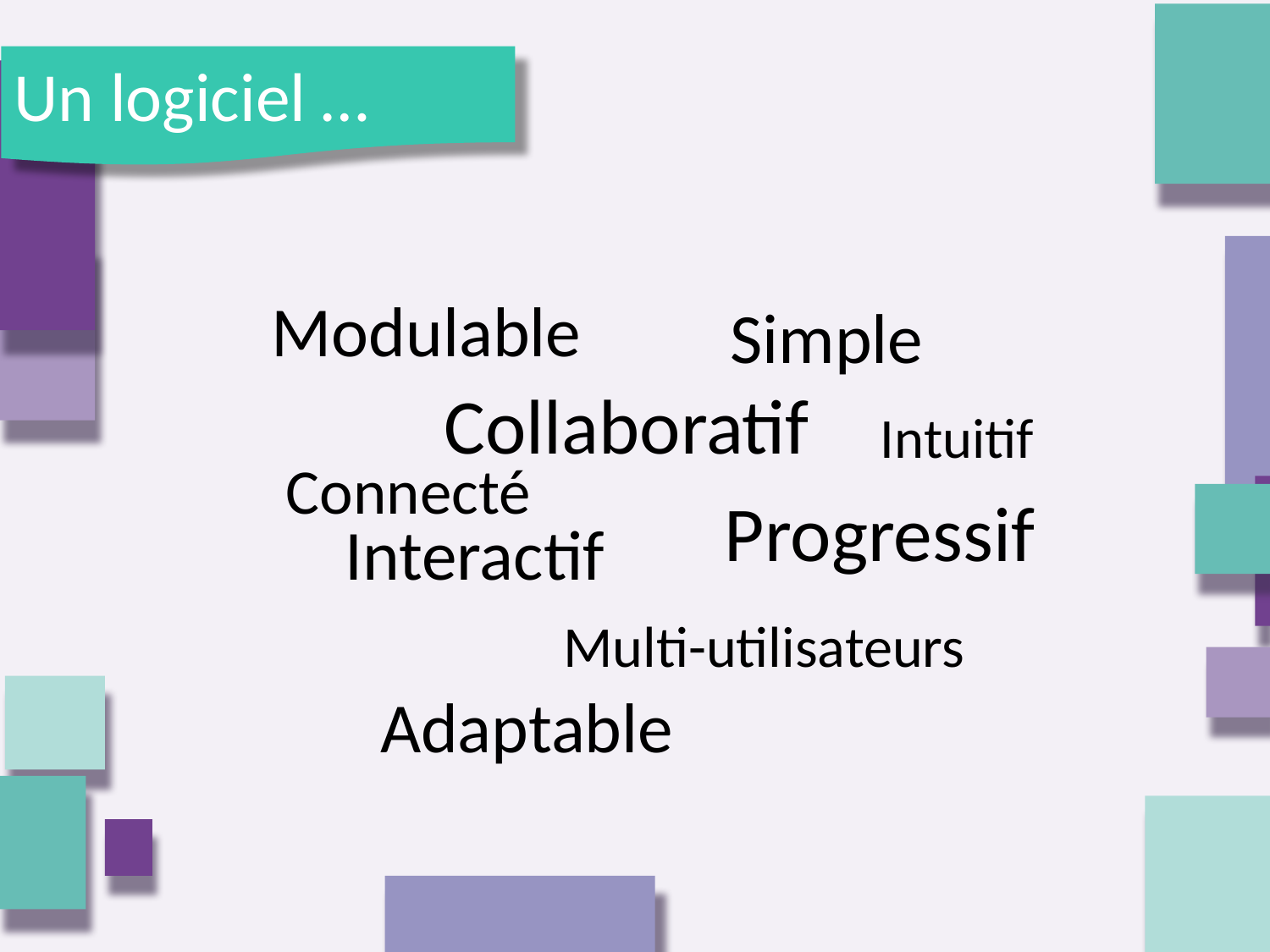

Un logiciel …
Modulable
Simple

Collaboratif
Intuitif
Connecté
Progressif
Interactif
Multi-utilisateurs
Adaptable